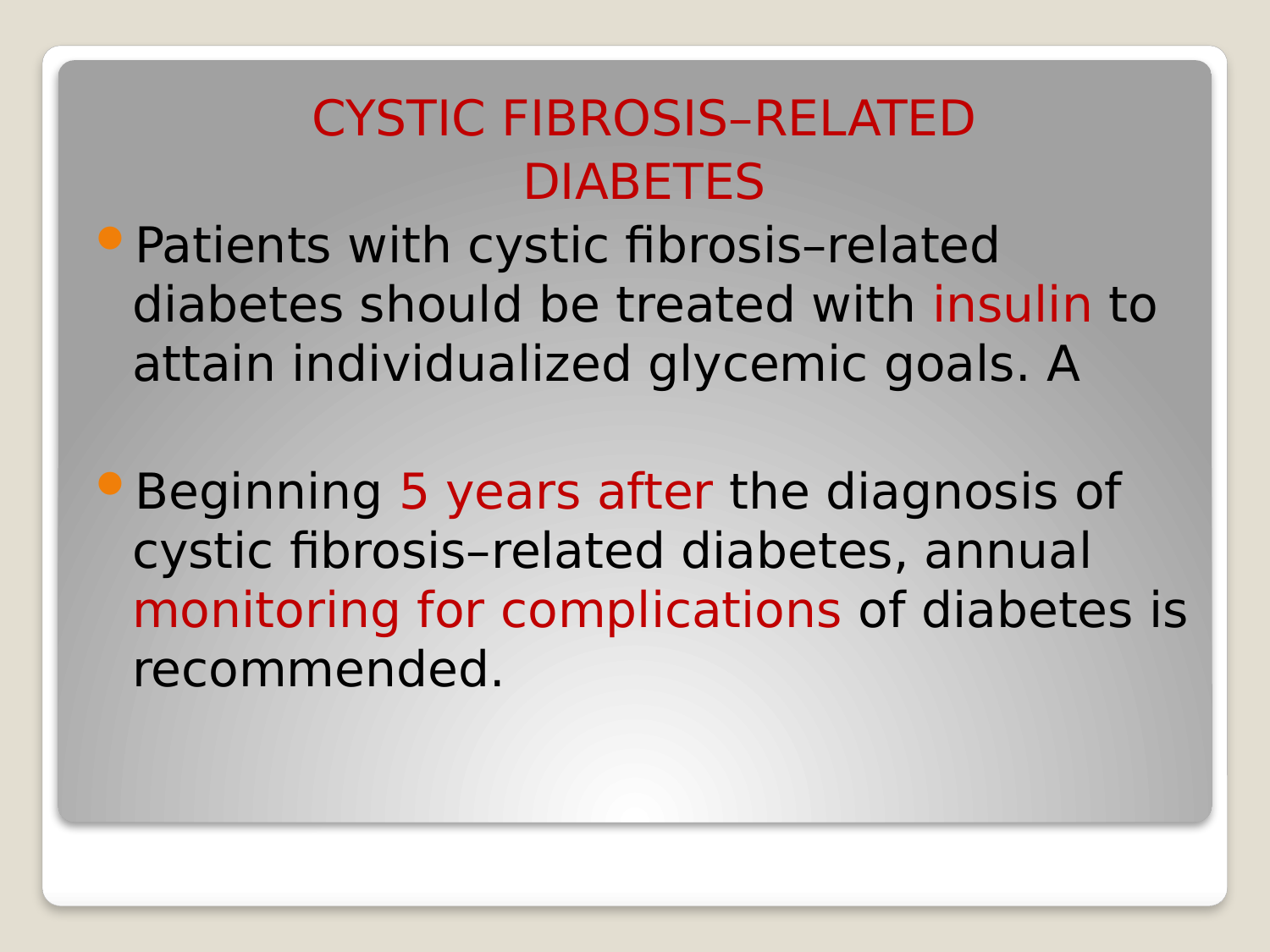

CYSTIC FIBROSIS–RELATED
DIABETES
Patients with cystic fibrosis–related diabetes should be treated with insulin to attain individualized glycemic goals. A

Beginning 5 years after the diagnosis of cystic fibrosis–related diabetes, annual monitoring for complications of diabetes is recommended.
#